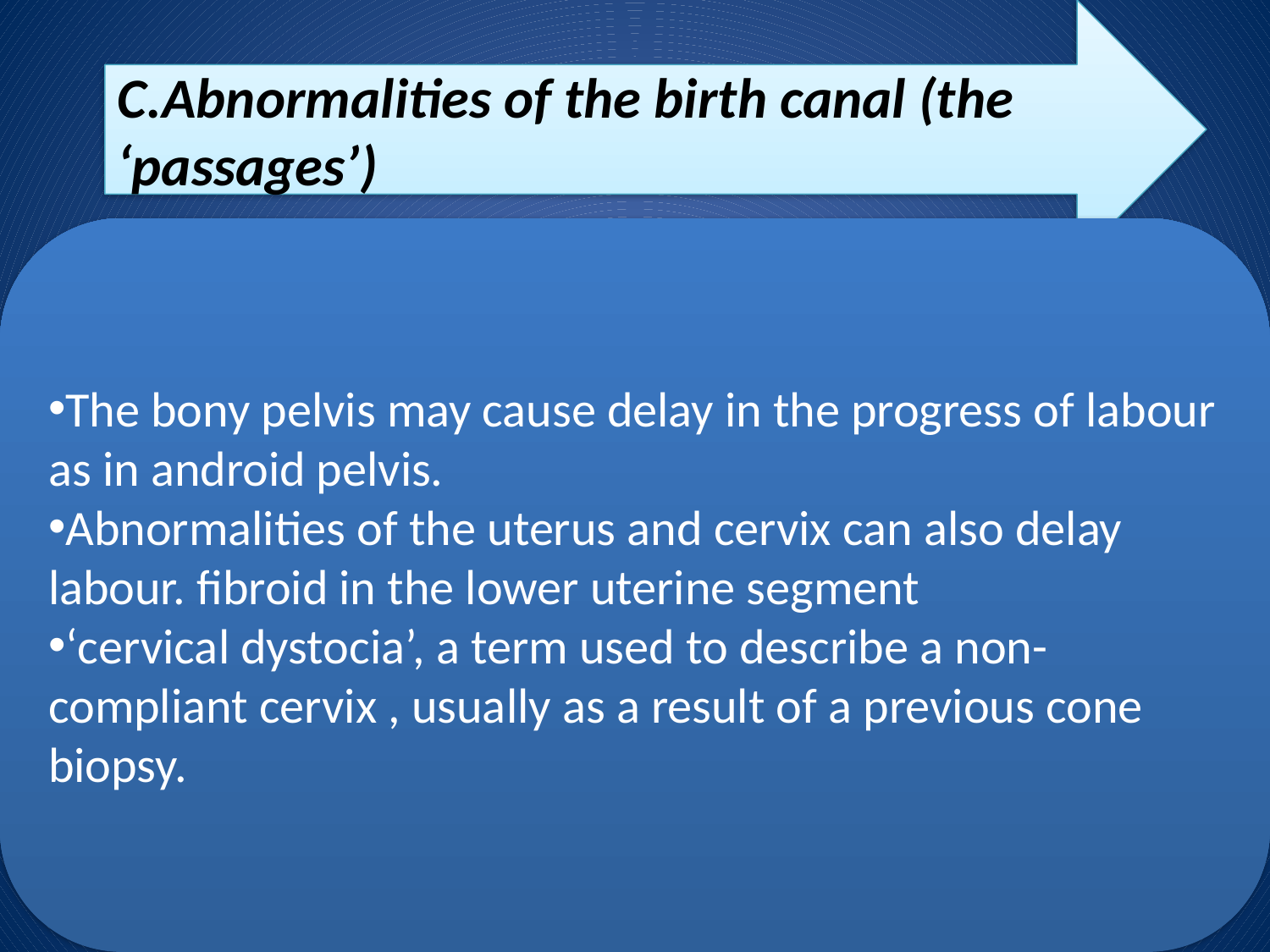

C.Abnormalities of the birth canal (the ‘passages’)
The bony pelvis may cause delay in the progress of labour as in android pelvis.
Abnormalities of the uterus and cervix can also delay labour. fibroid in the lower uterine segment
‘cervical dystocia’, a term used to describe a non-compliant cervix , usually as a result of a previous cone biopsy.